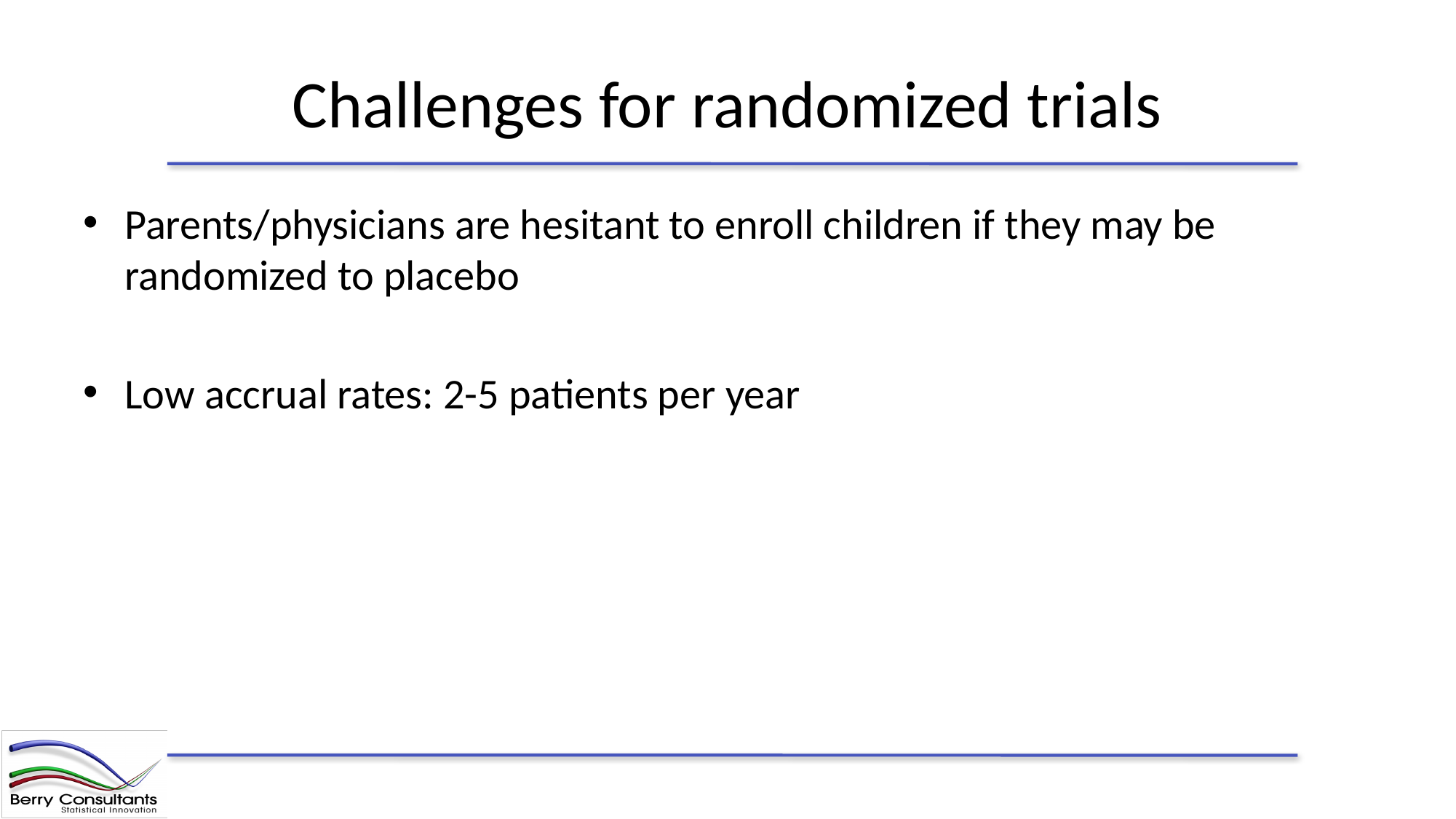

# Challenges for randomized trials
Parents/physicians are hesitant to enroll children if they may be randomized to placebo

Low accrual rates: 2-5 patients per year